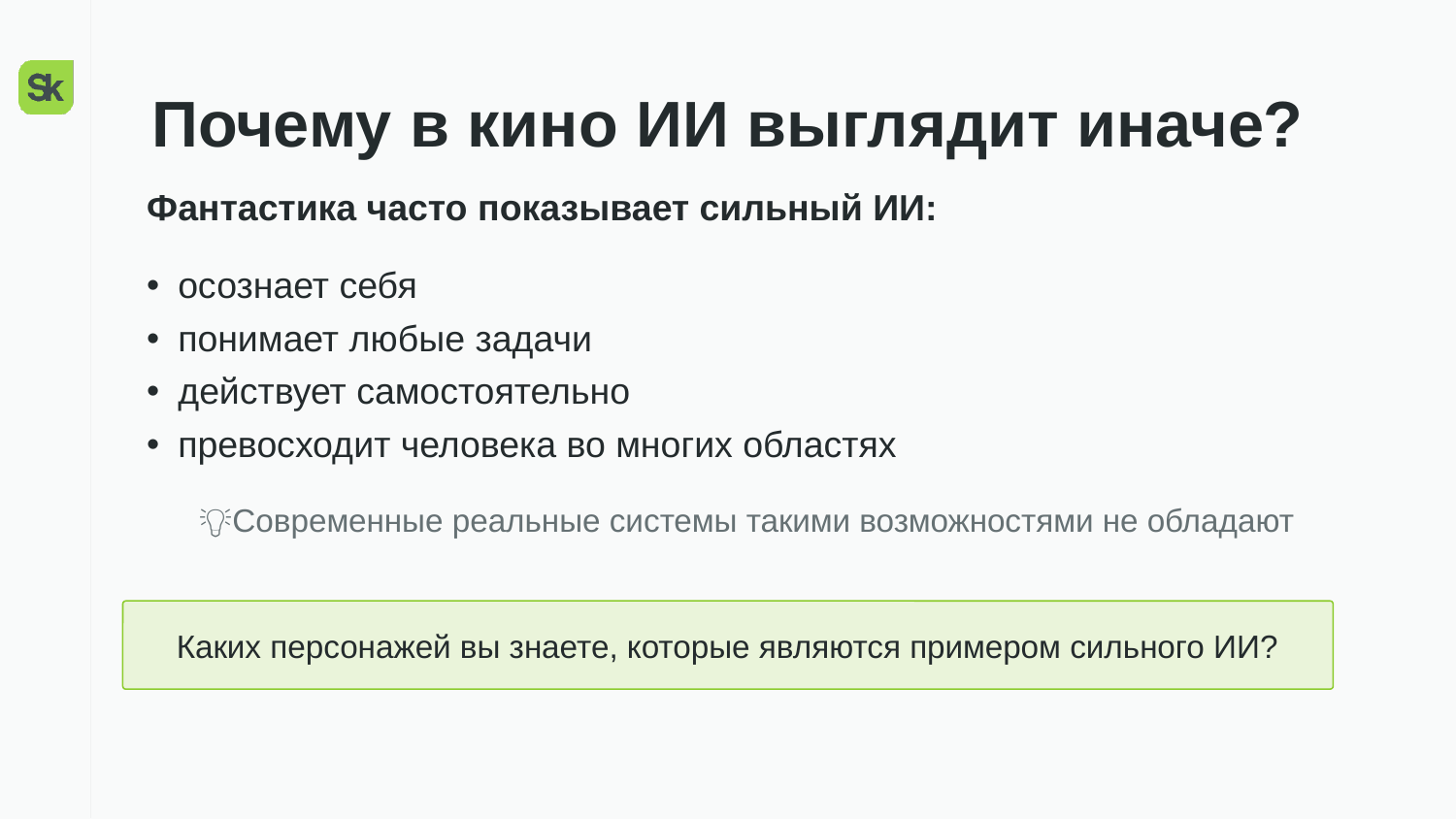

# Почему в кино ИИ выглядит иначе?
Фантастика часто показывает сильный ИИ:
осознает себя
понимает любые задачи
действует самостоятельно
превосходит человека во многих областях

💡Современные реальные системы такими возможностями не обладают
Каких персонажей вы знаете, которые являются примером сильного ИИ?